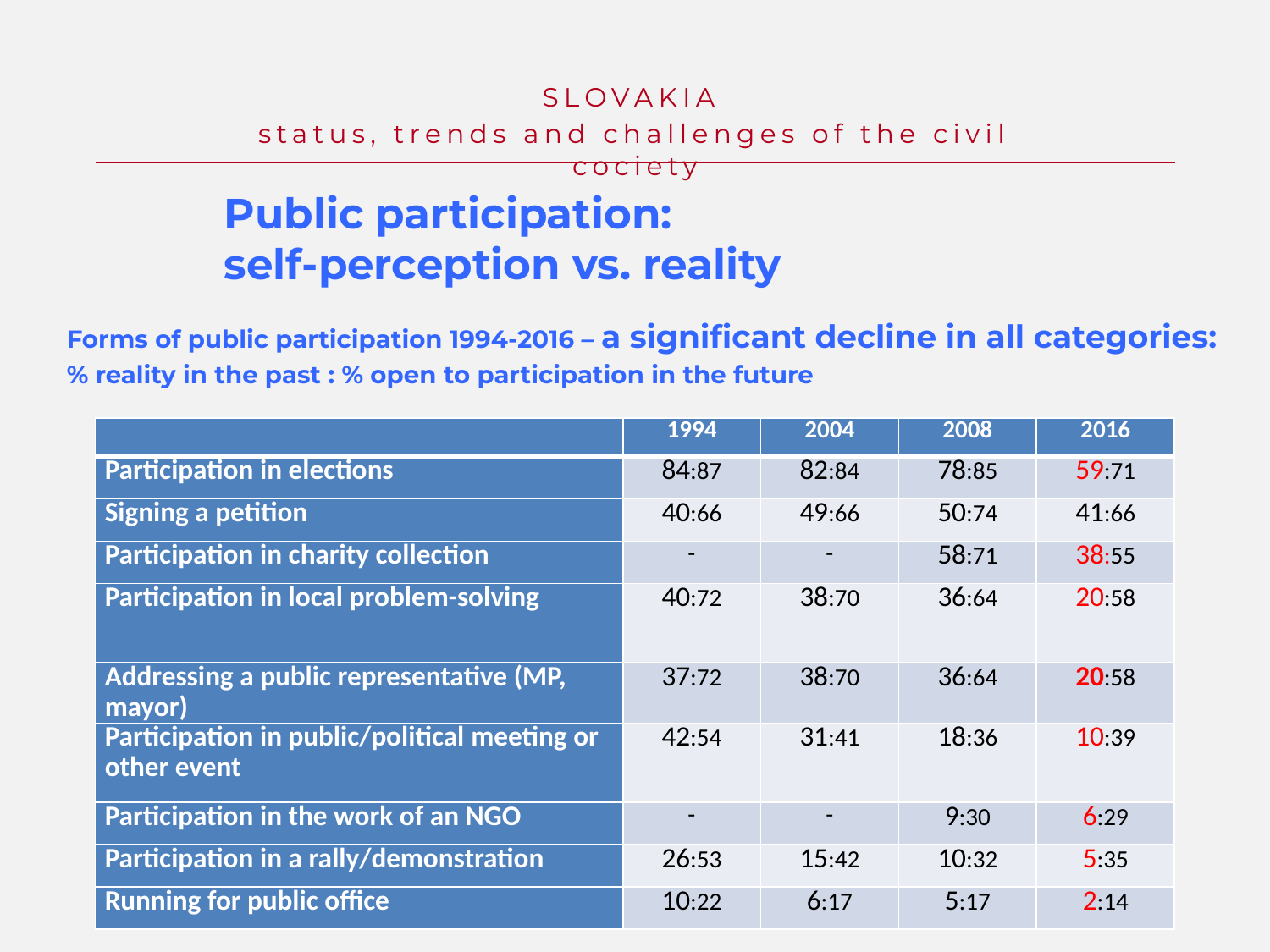

SLOVAKIA
status, trends and challenges of the civil cociety

Public participation:
self-perception vs. reality
Forms of public participation 1994-2016 – a significant decline in all categories:
% reality in the past : % open to participation in the future
|  | 1994 | 2004 | 2008 | 2016 |
| --- | --- | --- | --- | --- |
| Participation in elections | 84:87 | 82:84 | 78:85 | 59:71 |
| Signing a petition | 40:66 | 49:66 | 50:74 | 41:66 |
| Participation in charity collection | - | - | 58:71 | 38:55 |
| Participation in local problem-solving | 40:72 | 38:70 | 36:64 | 20:58 |
| Addressing a public representative (MP, mayor) | 37:72 | 38:70 | 36:64 | 20:58 |
| Participation in public/political meeting or other event | 42:54 | 31:41 | 18:36 | 10:39 |
| Participation in the work of an NGO | - | - | 9:30 | 6:29 |
| Participation in a rally/demonstration | 26:53 | 15:42 | 10:32 | 5:35 |
| Running for public office | 10:22 | 6:17 | 5:17 | 2:14 |